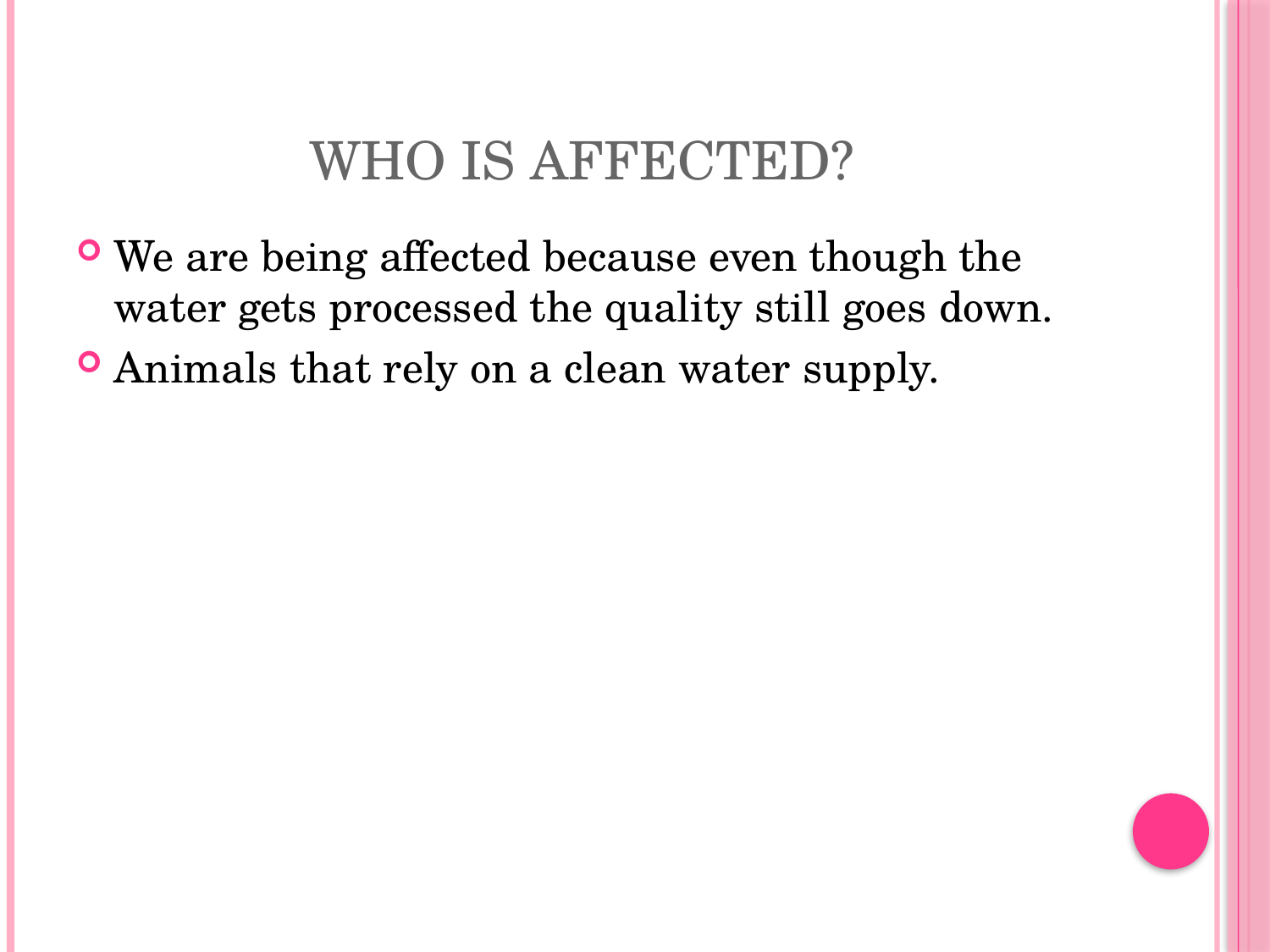

# Who is Affected?
We are being affected because even though the water gets processed the quality still goes down.
Animals that rely on a clean water supply.